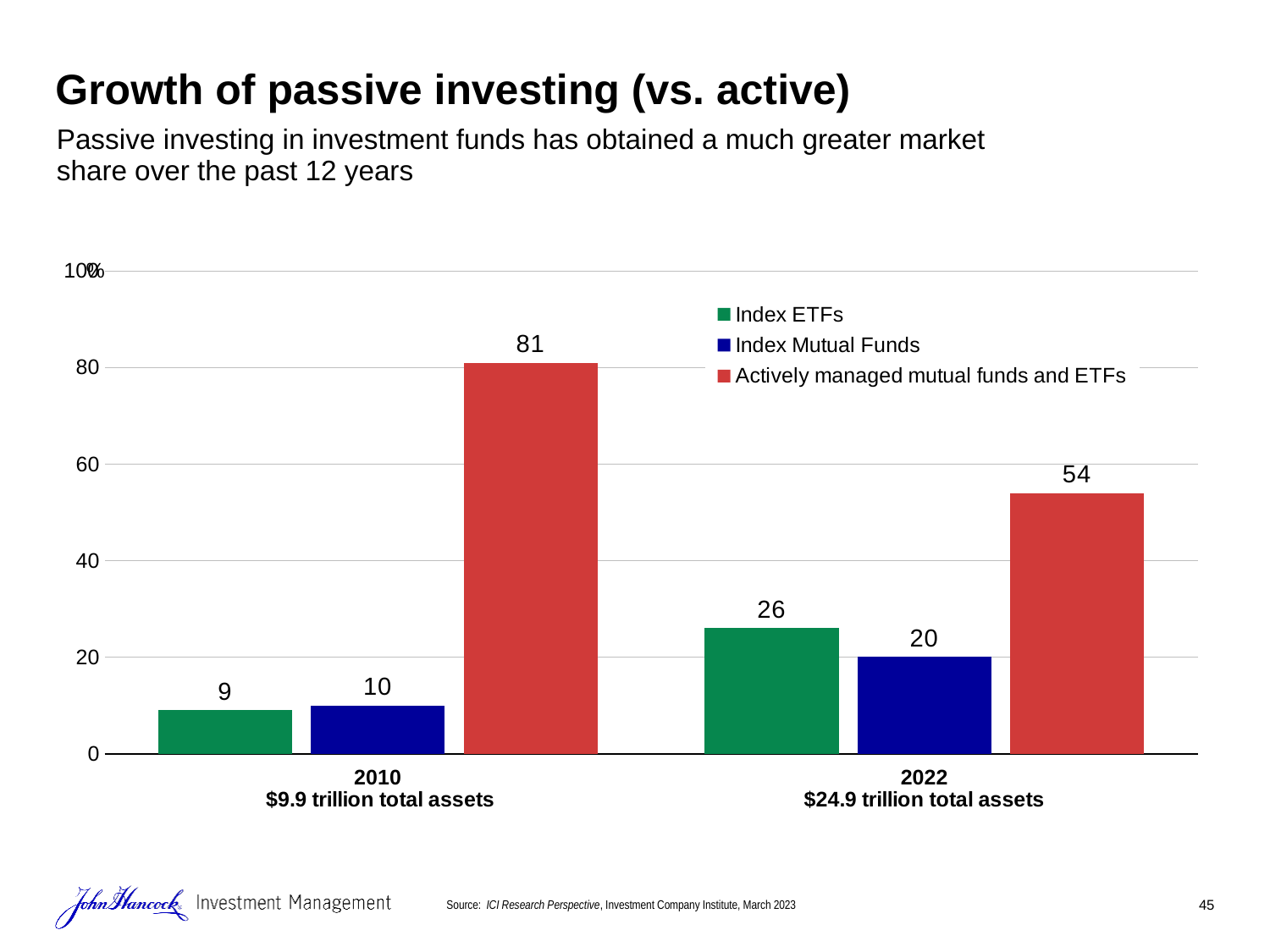

# Growth of passive investing (vs. active)
Passive investing in investment funds has obtained a much greater market
share over the past 12 years

### Chart

| Category | Index ETFs | Index Mutual Funds | Actively managed mutual funds and ETFs |
|---|---|---|---|
| 2010
 $9.9 trillion total assets | 9.0 | 10.0 | 81.0 |
| 2022
$24.9 trillion total assets | 26.0 | 20.0 | 54.0 |
%
Source:  ICI Research Perspective, Investment Company Institute, March 2023
45